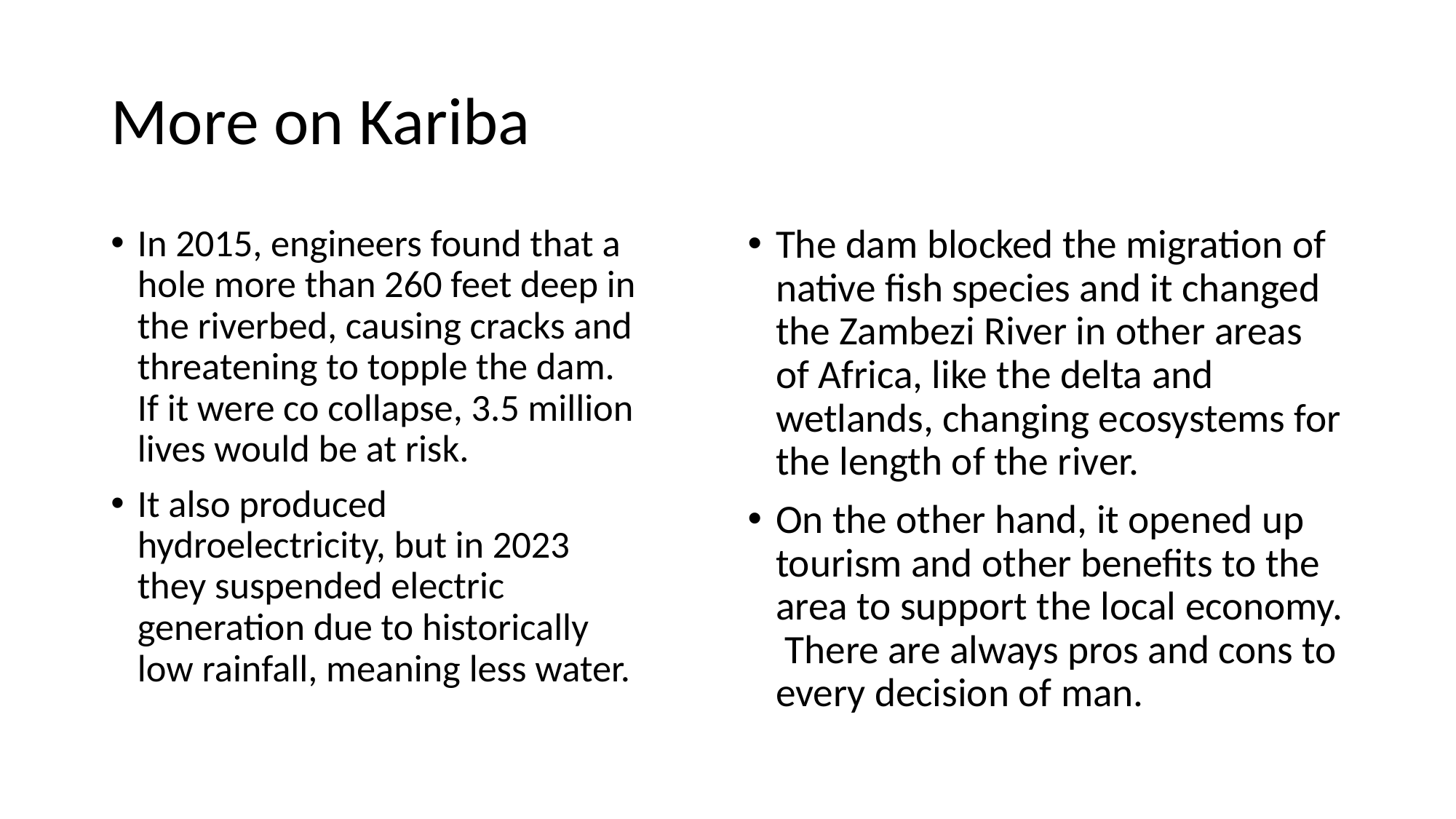

# More on Kariba
In 2015, engineers found that a hole more than 260 feet deep in the riverbed, causing cracks and threatening to topple the dam.  If it were co collapse, 3.5 million lives would be at risk.
It also produced hydroelectricity, but in 2023 they suspended electric generation due to historically low rainfall, meaning less water.
The dam blocked the migration of native fish species and it changed the Zambezi River in other areas of Africa, like the delta and wetlands, changing ecosystems for the length of the river.
On the other hand, it opened up tourism and other benefits to the area to support the local economy.  There are always pros and cons to every decision of man.